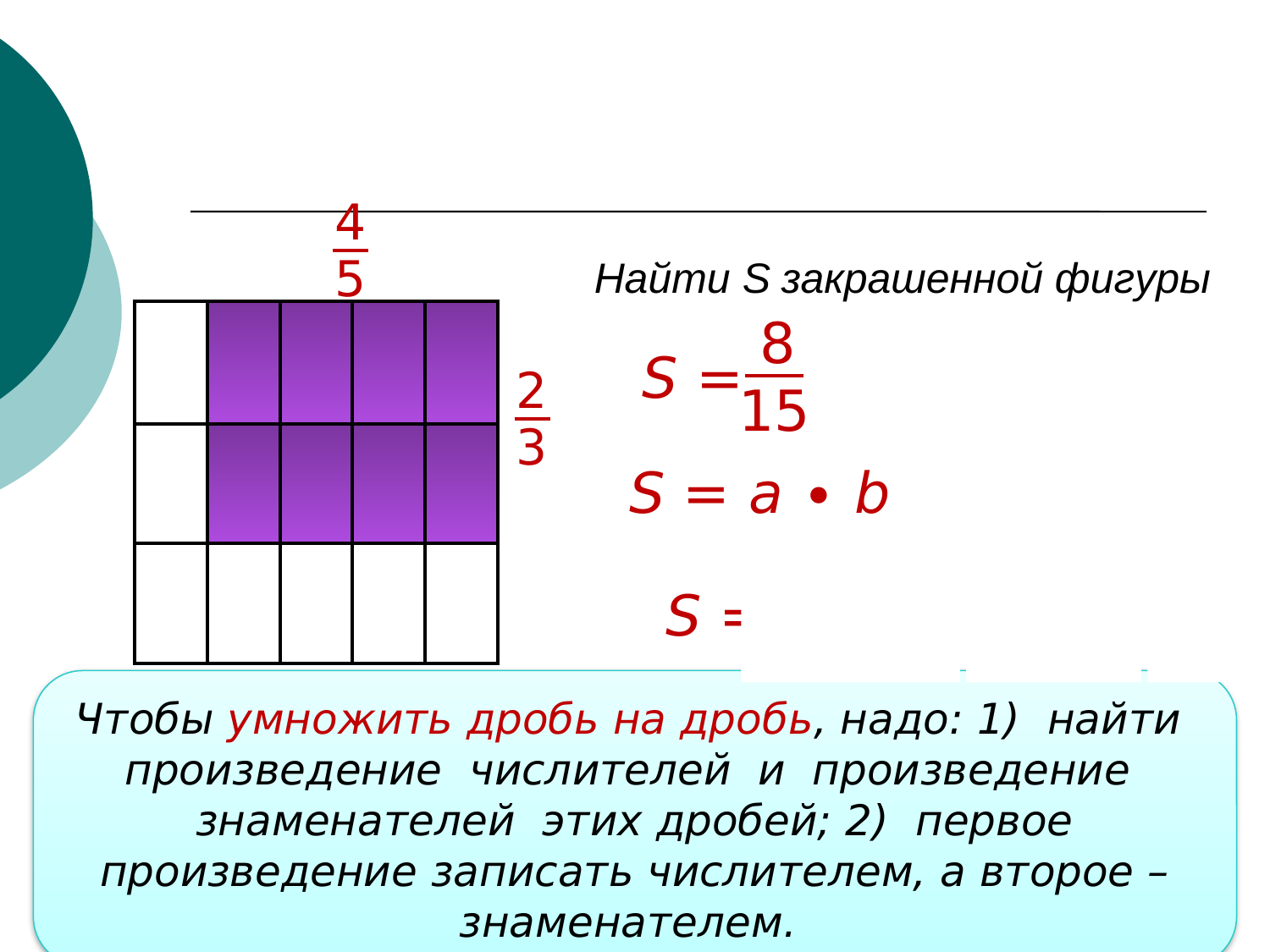

Умножение дробей
4
5
Найти S закрашенной фигуры
|  |  |  |  |  |
| --- | --- | --- | --- | --- |
|  |  |  |  |  |
|  |  |  |  |  |
8
15
S =
2
3
S = a ∙ b
2
3
2 ∙ 4
3 ∙ 5
4
5
8
15
S =     ∙     =         =

Чтобы умножить дробь на дробь, надо: 1)  найти  произведение  числителей  и  произведение  знаменателей  этих дробей; 2)  первое произведение записать числителем, а второе – знаменателем.